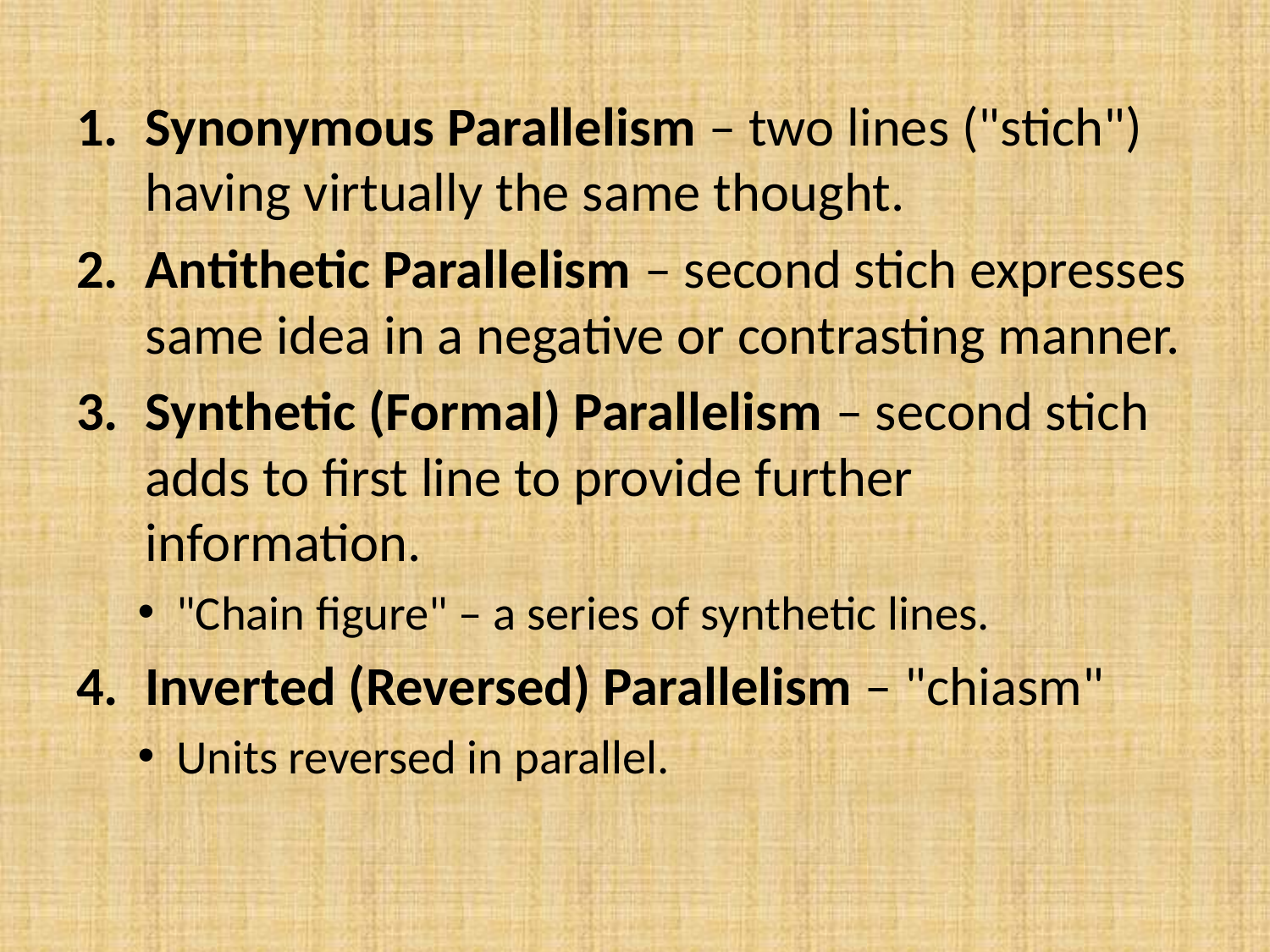

Synonymous Parallelism – two lines ("stich") having virtually the same thought.
Antithetic Parallelism – second stich expresses same idea in a negative or contrasting manner.
Synthetic (Formal) Parallelism – second stich adds to first line to provide further information.
"Chain figure" – a series of synthetic lines.
Inverted (Reversed) Parallelism – "chiasm"
Units reversed in parallel.